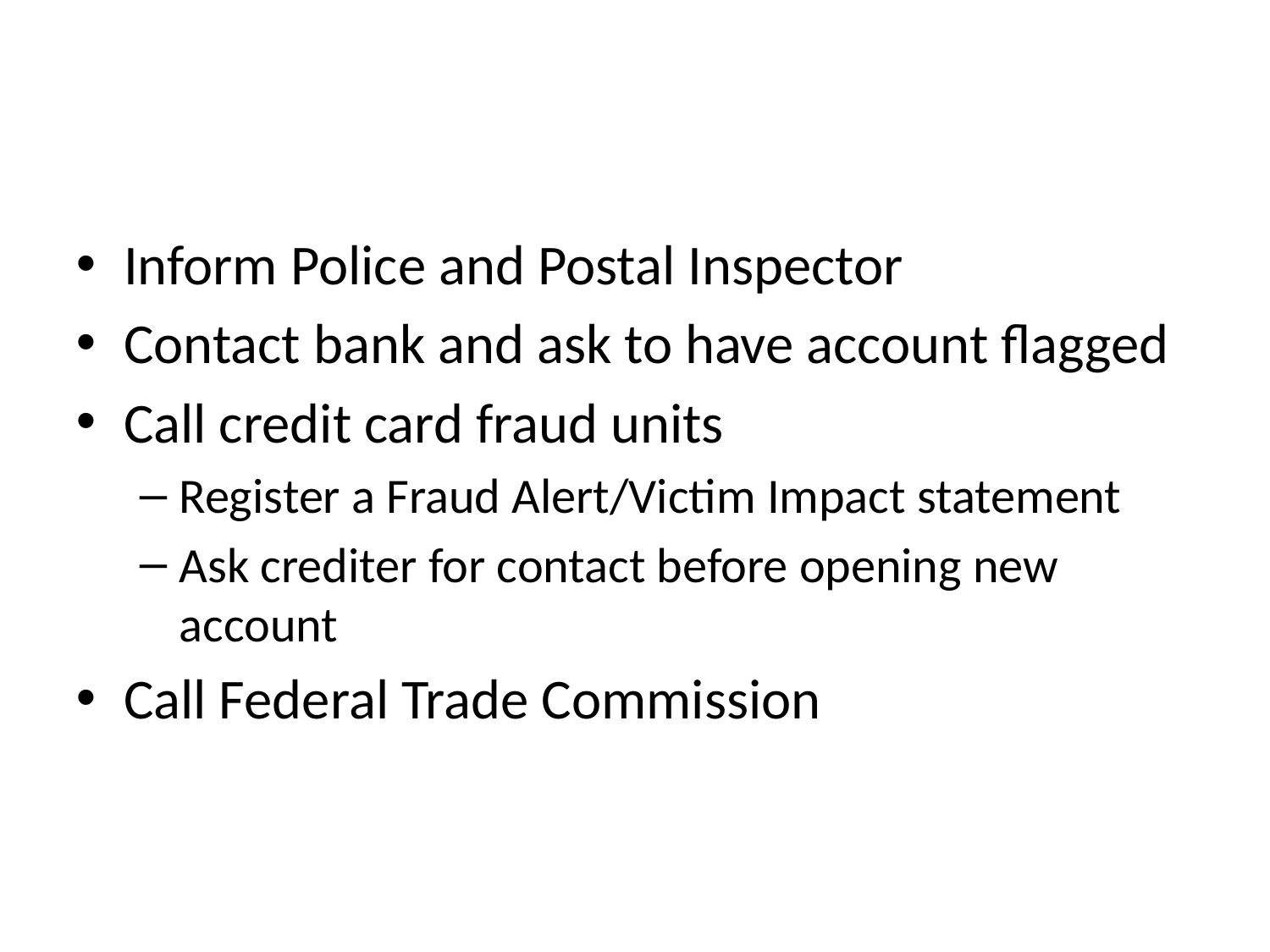

#
Inform Police and Postal Inspector
Contact bank and ask to have account flagged
Call credit card fraud units
Register a Fraud Alert/Victim Impact statement
Ask crediter for contact before opening new account
Call Federal Trade Commission